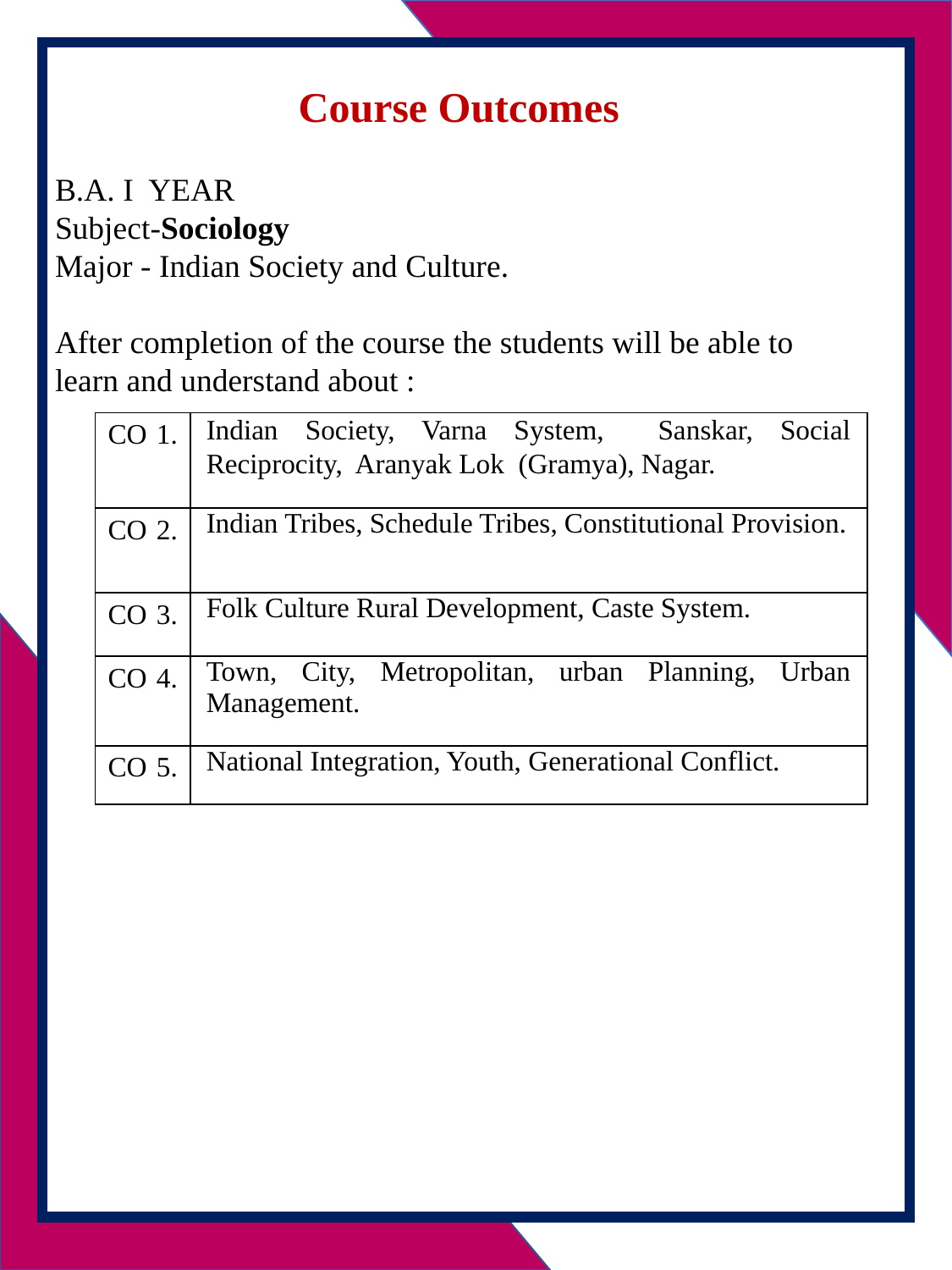

Course Outcomes

B.A. I  YEAR
Subject-Sociology
Major - Indian Society and Culture.

After completion of the course the students will be able to learn and understand about :

| CO 1. | Indian Society, Varna System, Sanskar, Social Reciprocity, Aranyak Lok (Gramya), Nagar. |
| --- | --- |
| CO 2. | Indian Tribes, Schedule Tribes, Constitutional Provision. |
| CO 3. | Folk Culture Rural Development, Caste System. |
| CO 4. | Town, City, Metropolitan, urban Planning, Urban Management. |
| CO 5. | National Integration, Youth, Generational Conflict. |